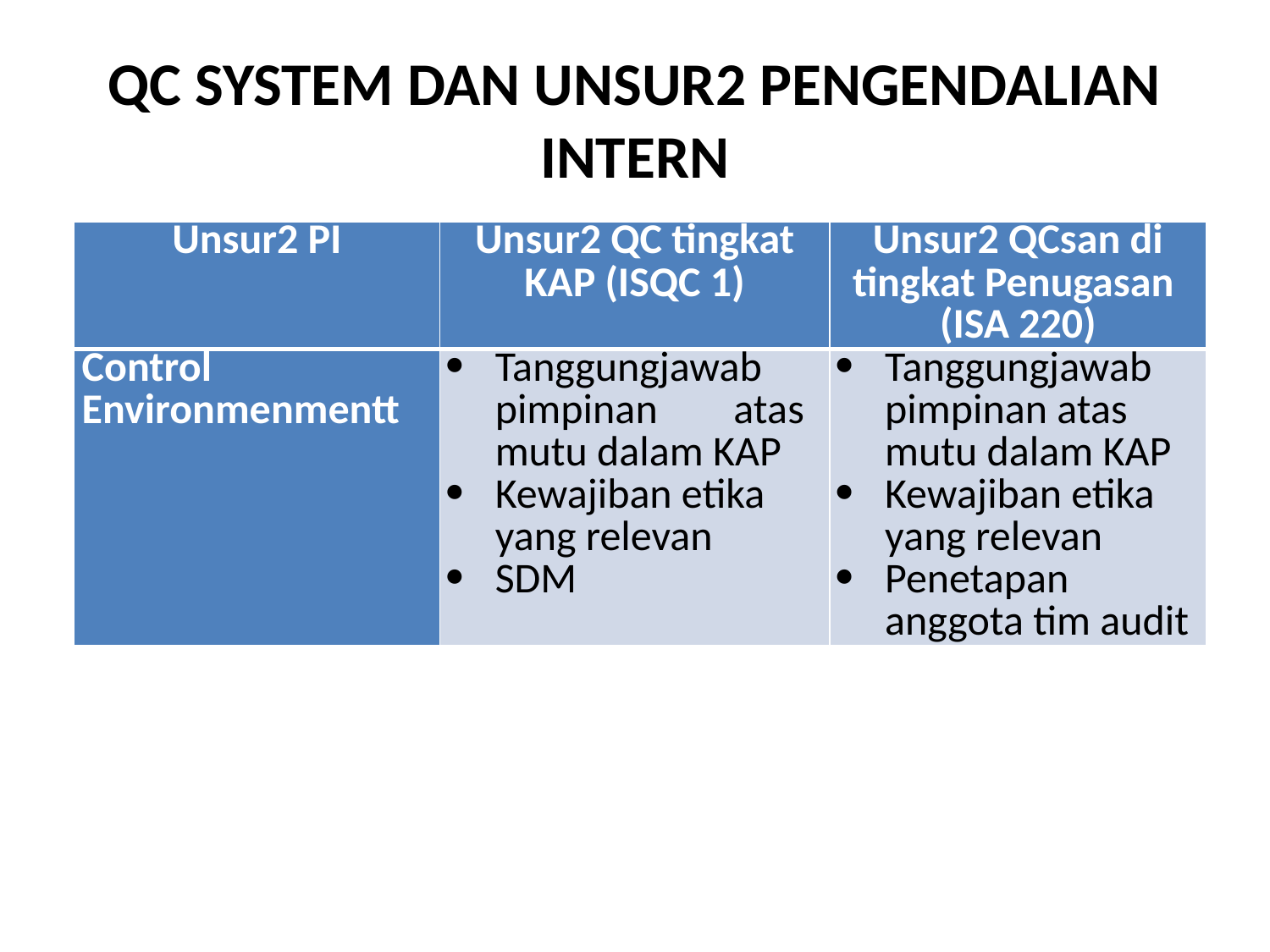

# QC SYSTEM DAN UNSUR2 PENGENDALIAN INTERN
| Unsur2 PI | Unsur2 QC tingkat KAP (ISQC 1) | Unsur2 QCsan di tingkat Penugasan (ISA 220) |
| --- | --- | --- |
| Control Environmenmentt | Tanggungjawab pimpinan atas mutu dalam KAP Kewajiban etika yang relevan SDM | Tanggungjawab pimpinan atas mutu dalam KAP Kewajiban etika yang relevan Penetapan anggota tim audit |